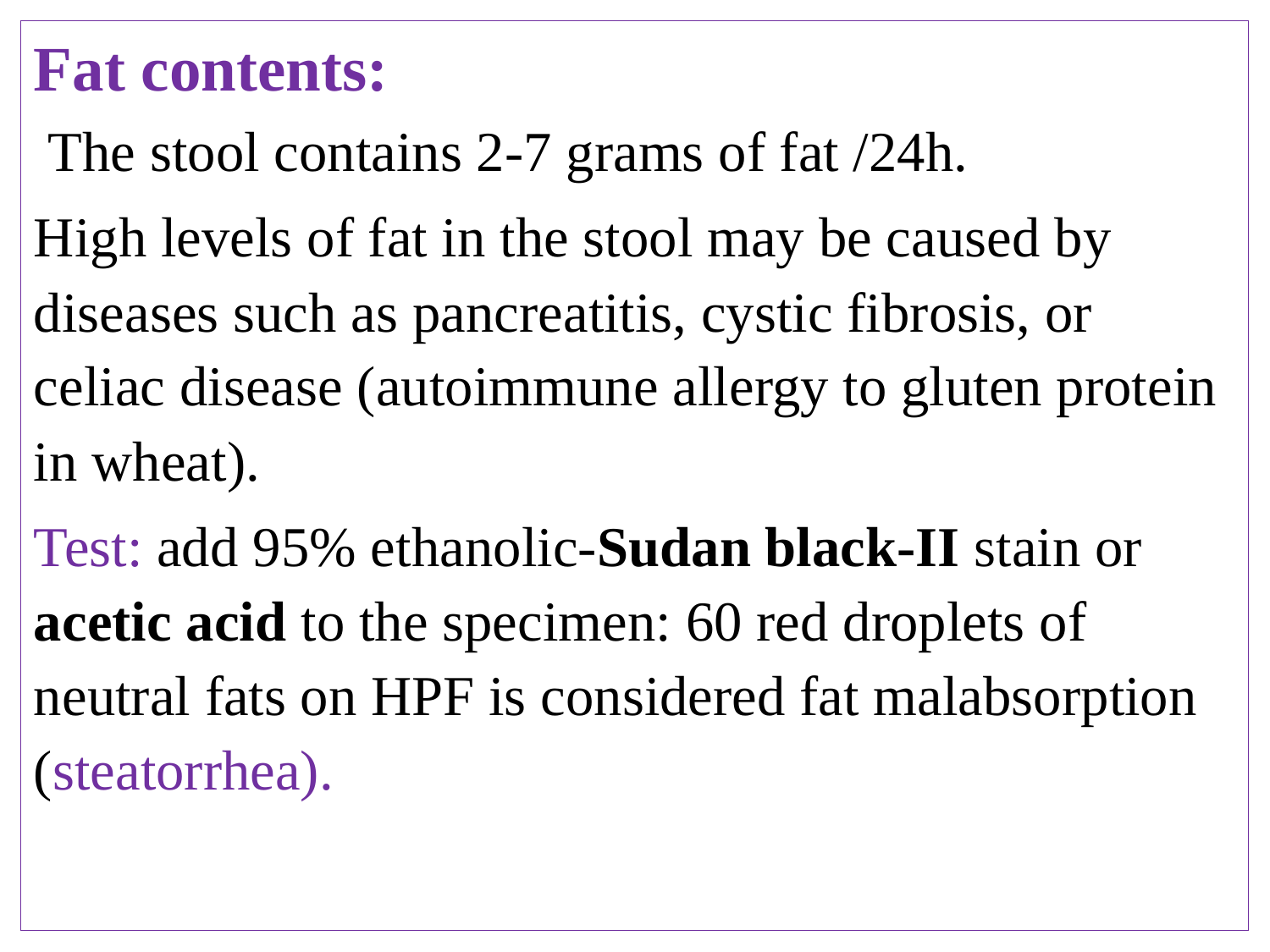

Fat contents:
 The stool contains 2-7 grams of fat /24h.
High levels of fat in the stool may be caused by diseases such as pancreatitis, cystic fibrosis, or celiac disease (autoimmune allergy to gluten protein in wheat).
Test: add 95% ethanolic-Sudan black-II stain or acetic acid to the specimen: 60 red droplets of neutral fats on HPF is considered fat malabsorption (steatorrhea).